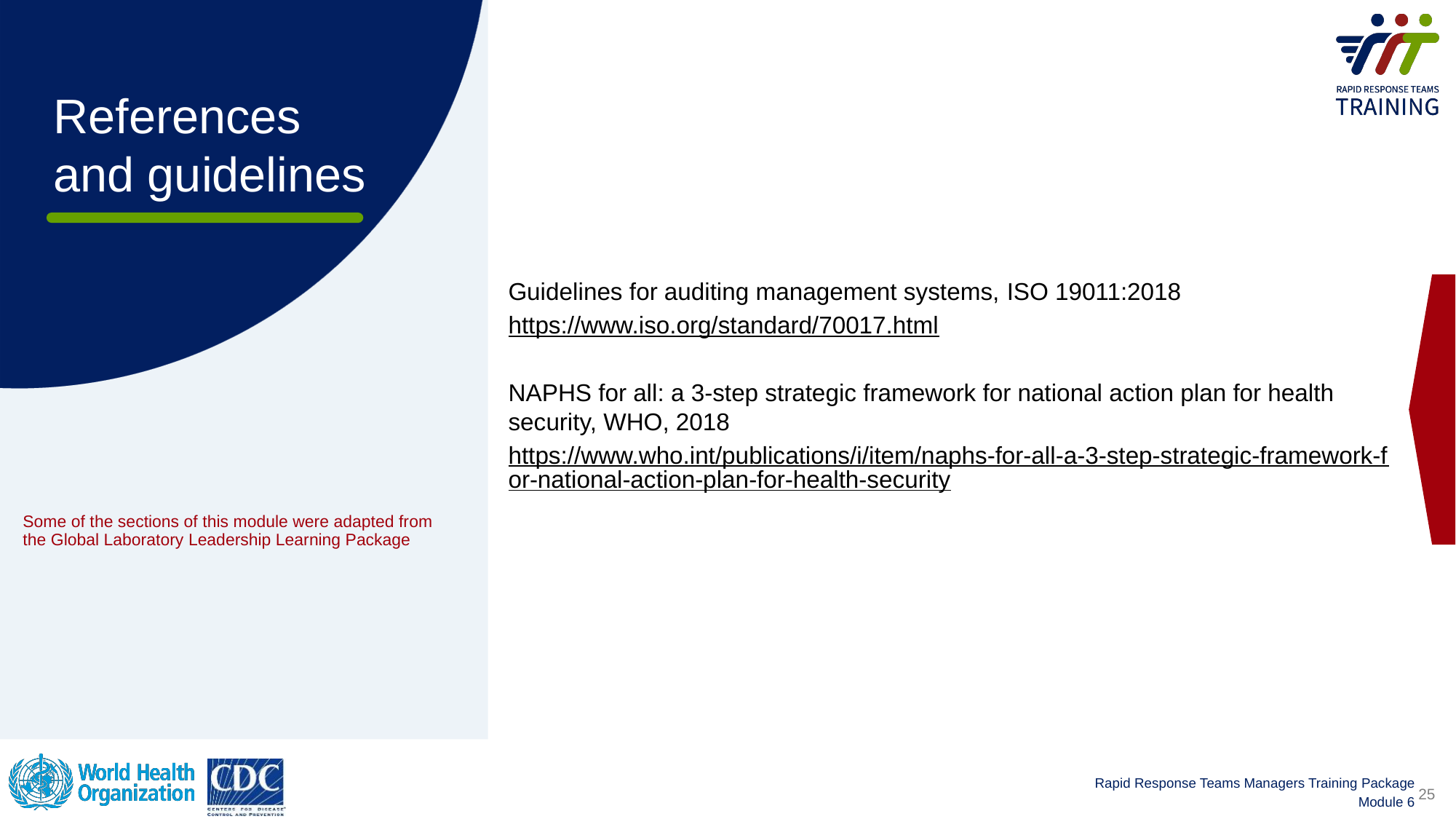

Guidelines for auditing management systems, ISO 19011:2018
https://www.iso.org/standard/70017.html

NAPHS for all: a 3-step strategic framework for national action plan for health security, WHO, 2018
https://www.who.int/publications/i/item/naphs-for-all-a-3-step-strategic-framework-for-national-action-plan-for-health-security

# Some of the sections of this module were adapted from the Global Laboratory Leadership Learning Package
25